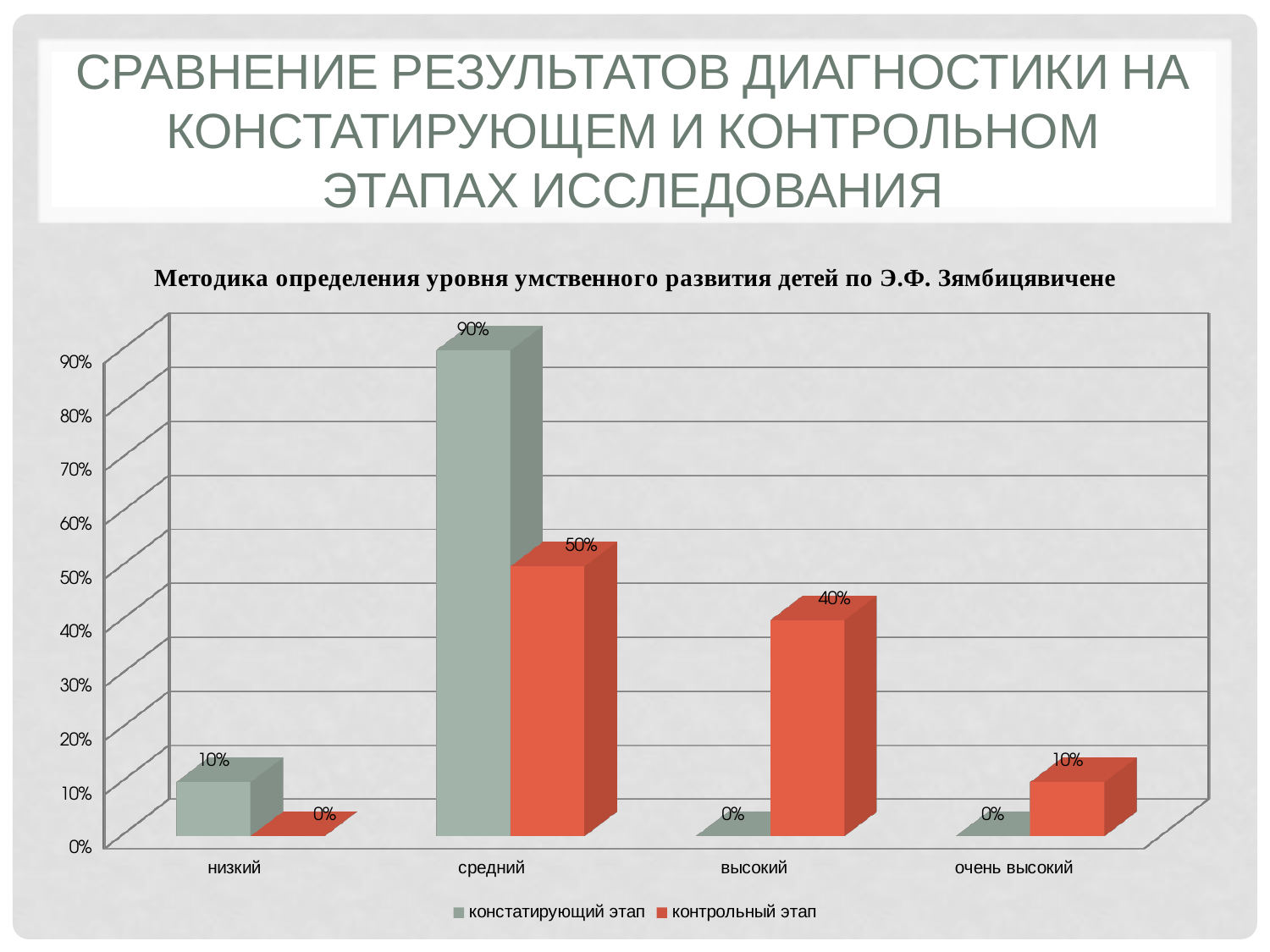

# Сравнение результатов диагностики на констатирующем и контрольном этапах исследования

[unsupported chart]